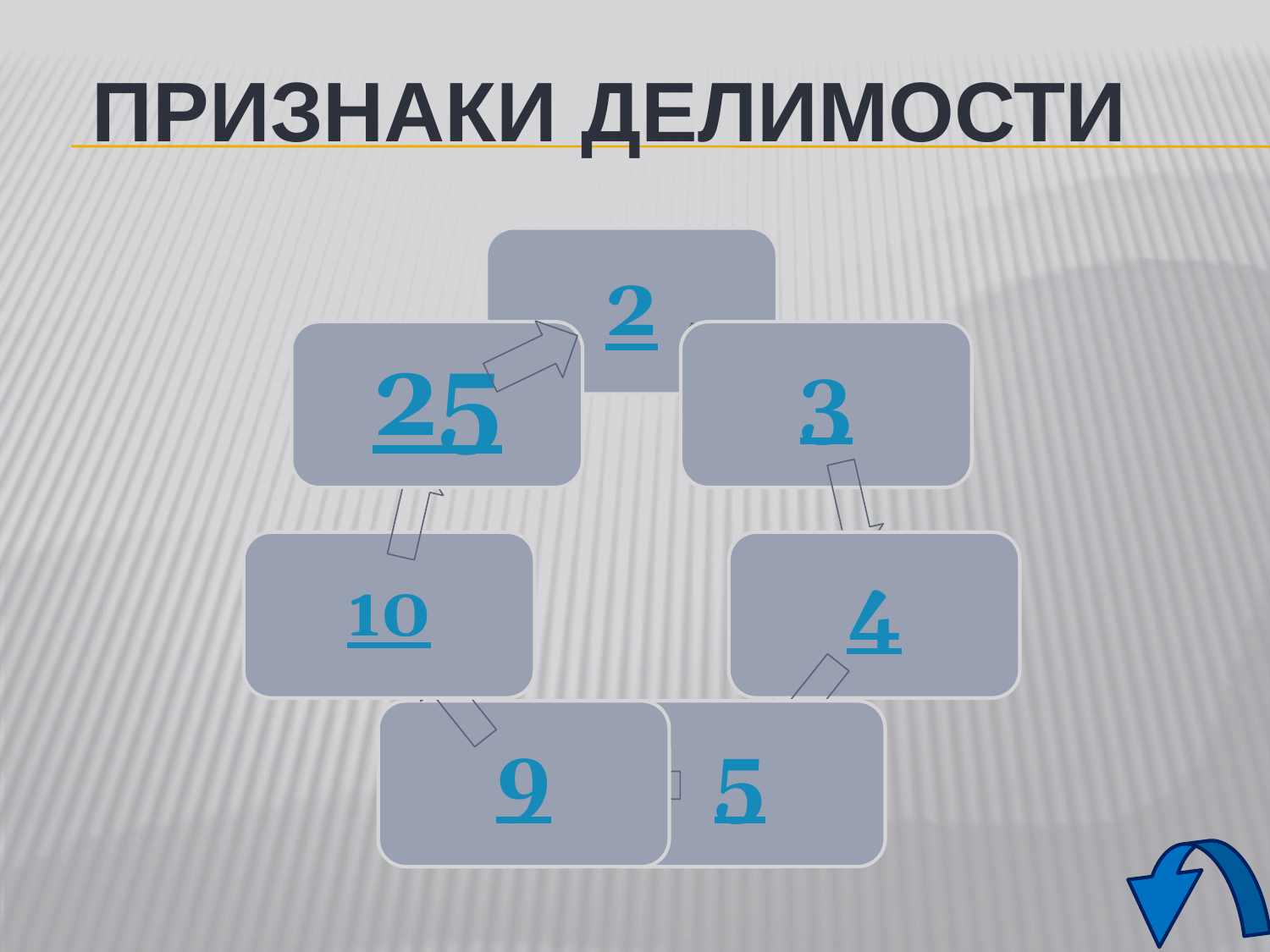

# ПРИЗНАКИ ДЕЛИМОСТИ
2
5
9
10
25
3
4